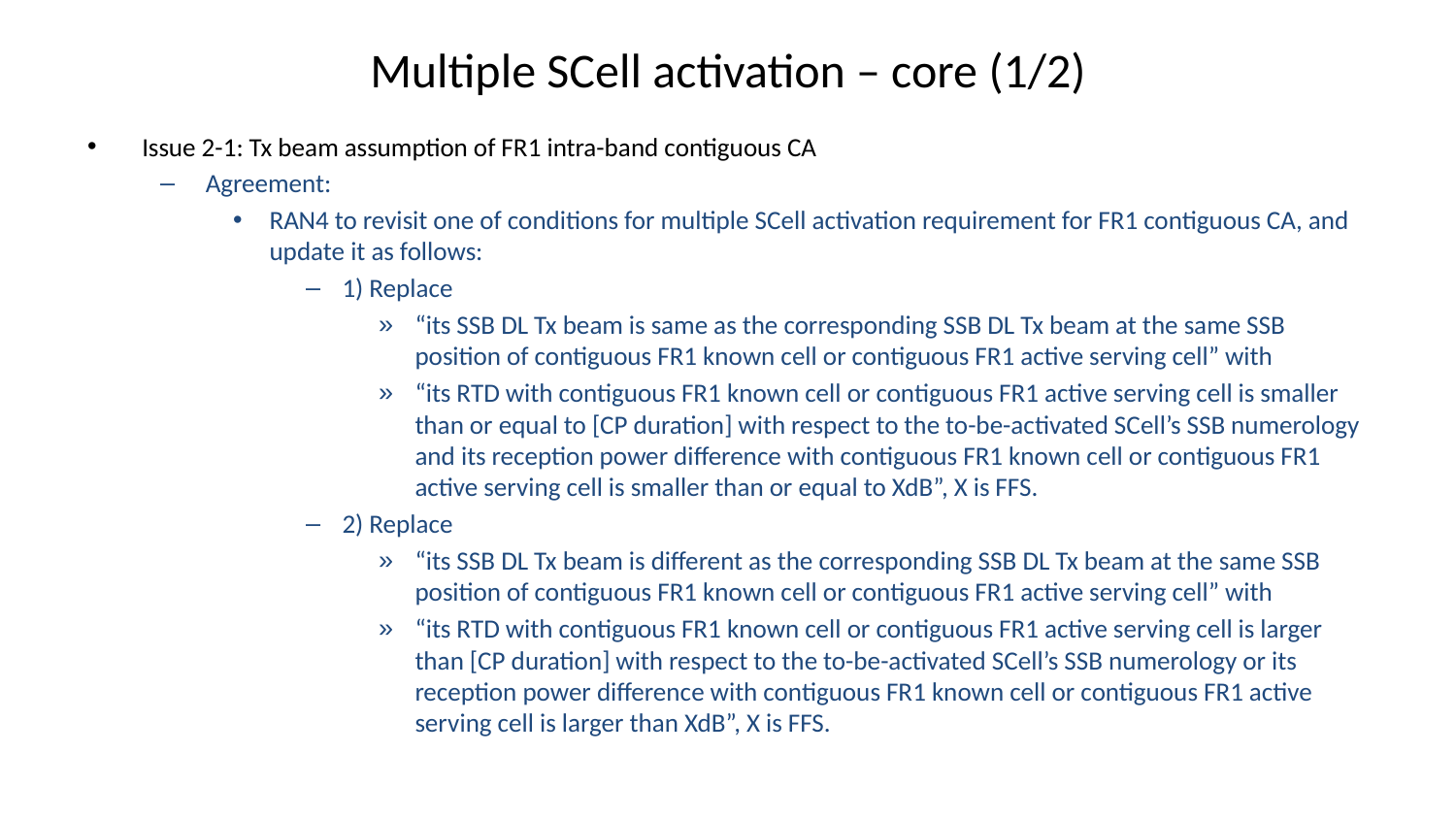

# Multiple SCell activation – core (1/2)
Issue 2-1: Tx beam assumption of FR1 intra-band contiguous CA
Agreement:
RAN4 to revisit one of conditions for multiple SCell activation requirement for FR1 contiguous CA, and update it as follows:
1) Replace
“its SSB DL Tx beam is same as the corresponding SSB DL Tx beam at the same SSB position of contiguous FR1 known cell or contiguous FR1 active serving cell” with
“its RTD with contiguous FR1 known cell or contiguous FR1 active serving cell is smaller than or equal to [CP duration] with respect to the to-be-activated SCell’s SSB numerology and its reception power difference with contiguous FR1 known cell or contiguous FR1 active serving cell is smaller than or equal to XdB”, X is FFS.
2) Replace
“its SSB DL Tx beam is different as the corresponding SSB DL Tx beam at the same SSB position of contiguous FR1 known cell or contiguous FR1 active serving cell” with
“its RTD with contiguous FR1 known cell or contiguous FR1 active serving cell is larger than [CP duration] with respect to the to-be-activated SCell’s SSB numerology or its reception power difference with contiguous FR1 known cell or contiguous FR1 active serving cell is larger than XdB”, X is FFS.